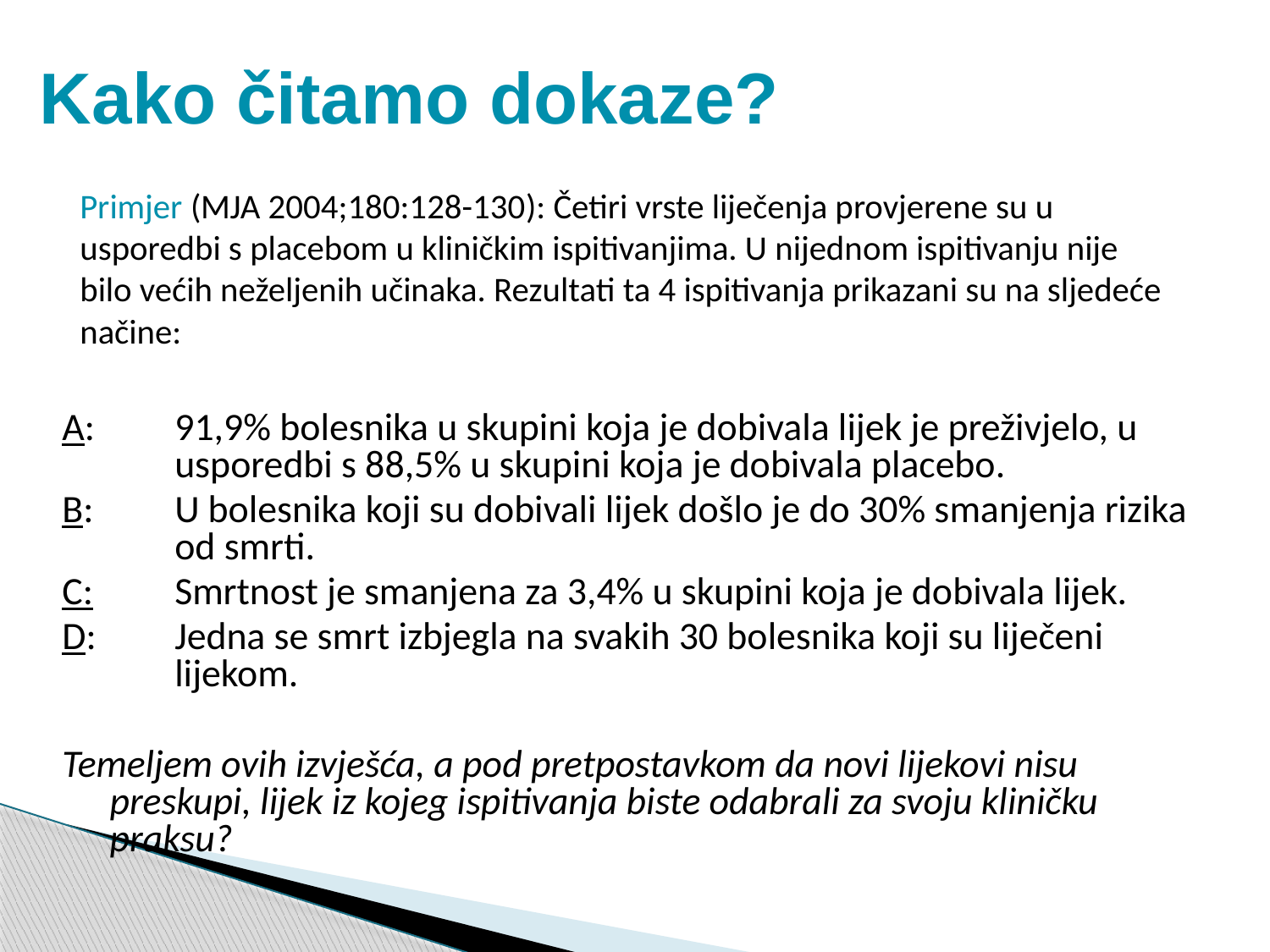

# Kako čitamo dokaze?
Primjer (MJA 2004;180:128-130): Četiri vrste liječenja provjerene su u usporedbi s placebom u kliničkim ispitivanjima. U nijednom ispitivanju nije bilo većih neželjenih učinaka. Rezultati ta 4 ispitivanja prikazani su na sljedeće načine:
A:  	91,9% bolesnika u skupini koja je dobivala lijek je preživjelo, u usporedbi s 88,5% u skupini koja je dobivala placebo.
B: 	U bolesnika koji su dobivali lijek došlo je do 30% smanjenja rizika od smrti.
C: 	Smrtnost je smanjena za 3,4% u skupini koja je dobivala lijek.
D: 	Jedna se smrt izbjegla na svakih 30 bolesnika koji su liječeni lijekom.

Temeljem ovih izvješća, a pod pretpostavkom da novi lijekovi nisu preskupi, lijek iz kojeg ispitivanja biste odabrali za svoju kliničku praksu?